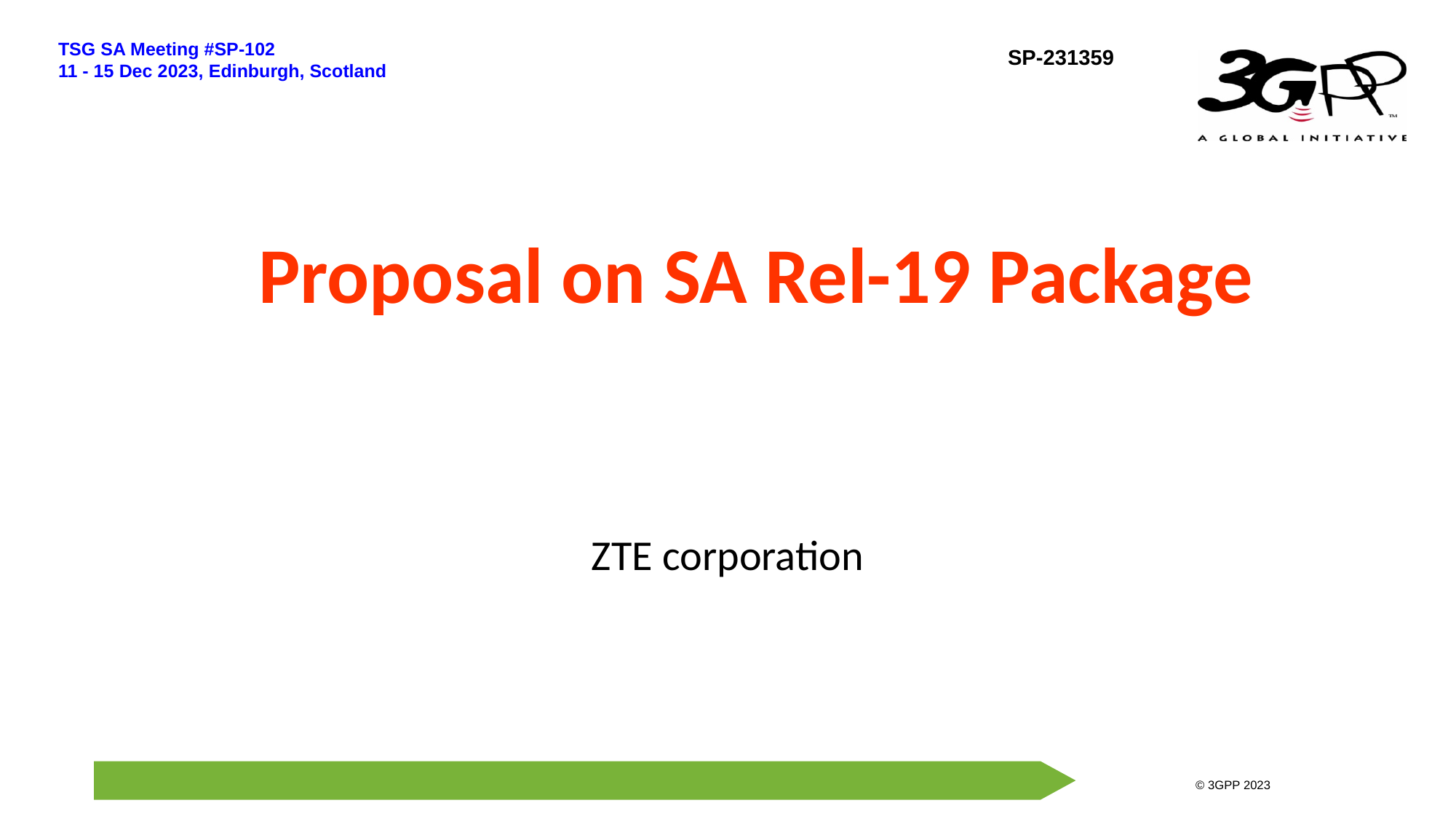

Proposal on SA Rel-19 Package
ZTE corporation